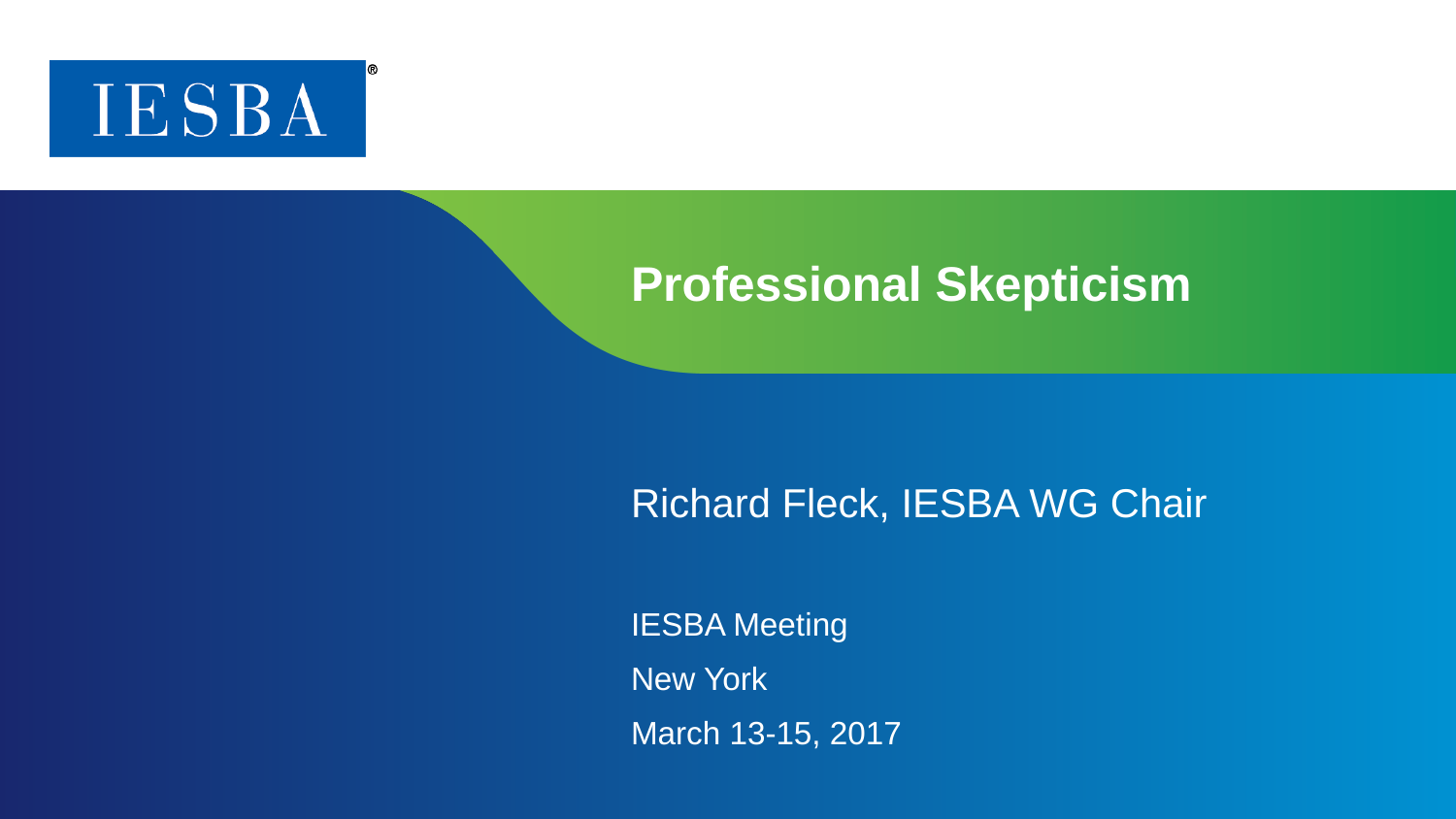

# Professional Skepticism
Richard Fleck, IESBA WG Chair
IESBA Meeting
New York
March 13-15, 2017